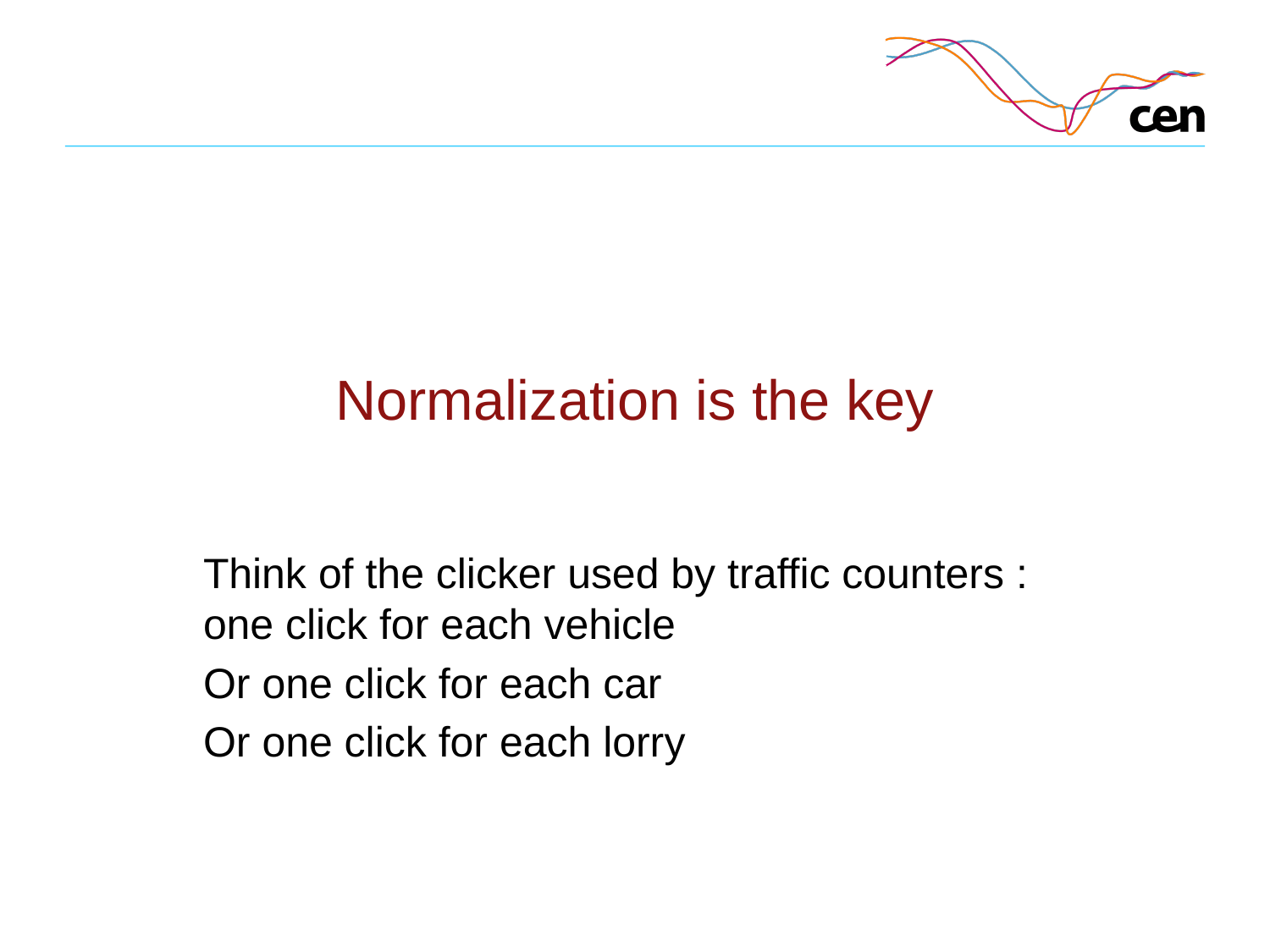

# Normalization is the key
Think of the clicker used by traffic counters : one click for each vehicle
Or one click for each car
Or one click for each lorry